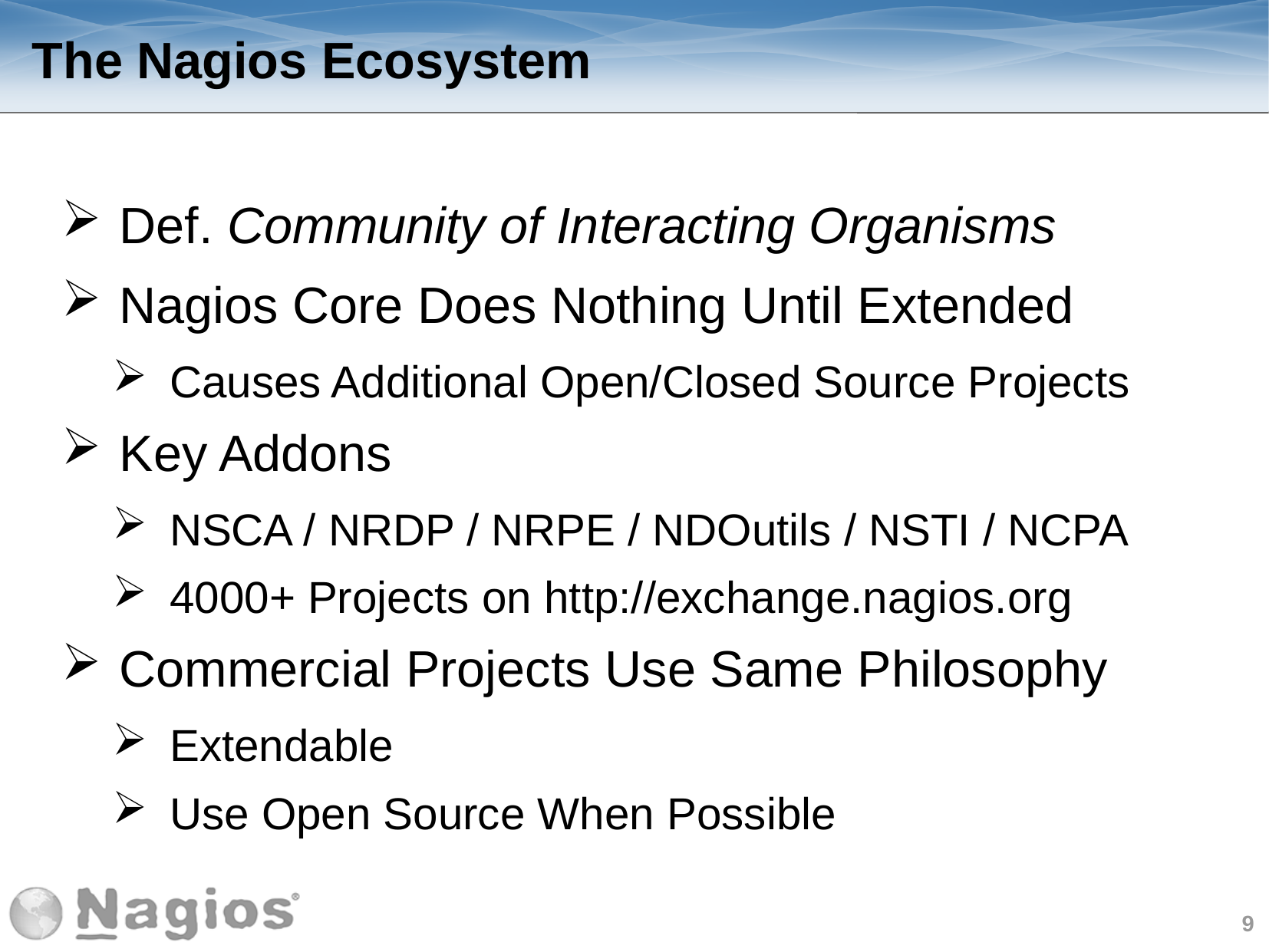

The Nagios Ecosystem
Def. Community of Interacting Organisms
Nagios Core Does Nothing Until Extended
Causes Additional Open/Closed Source Projects
Key Addons
NSCA / NRDP / NRPE / NDOutils / NSTI / NCPA
4000+ Projects on http://exchange.nagios.org
Commercial Projects Use Same Philosophy
Extendable
Use Open Source When Possible

9